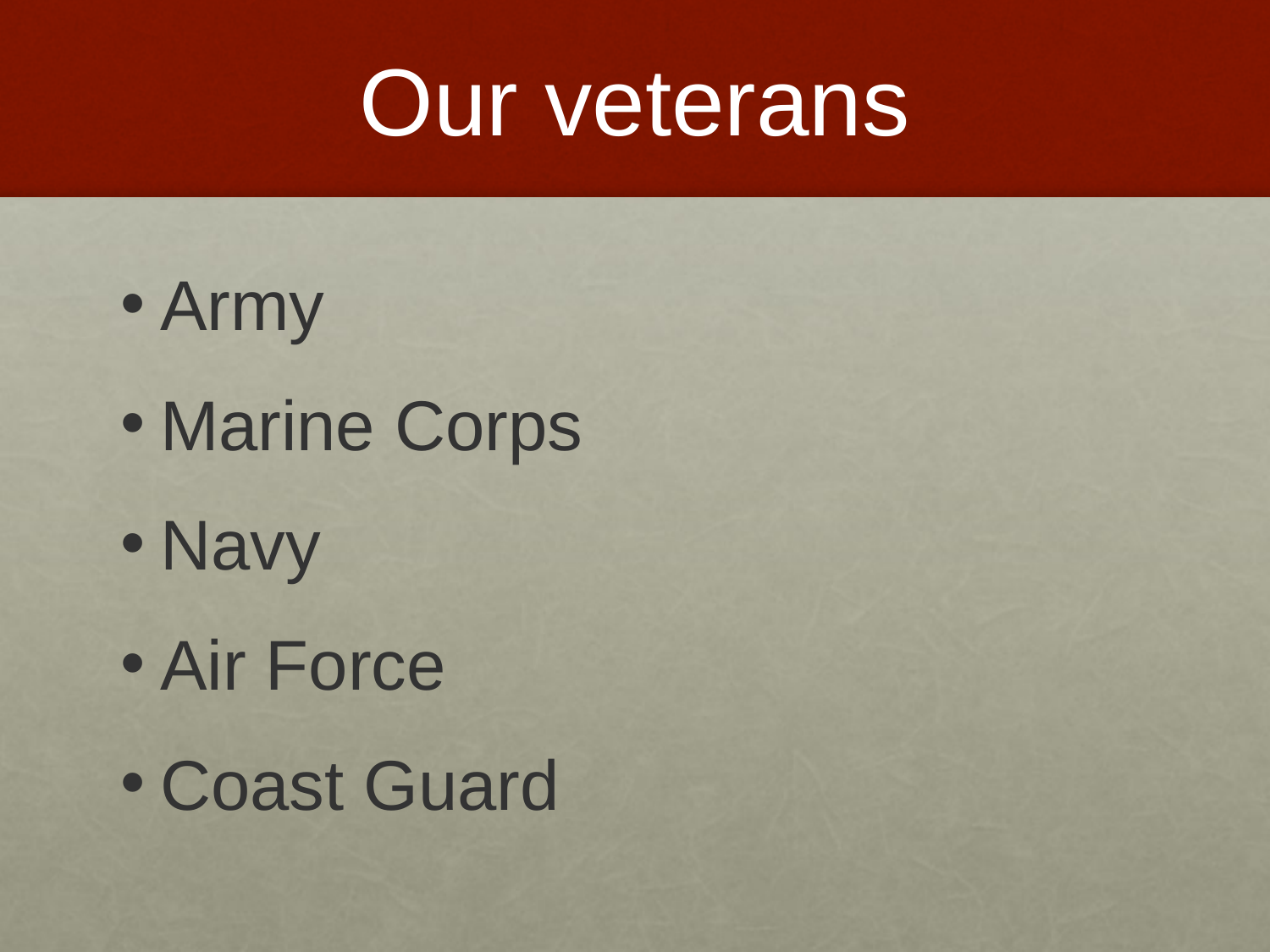

# Our veterans
Army
Marine Corps
Navy
Air Force
Coast Guard